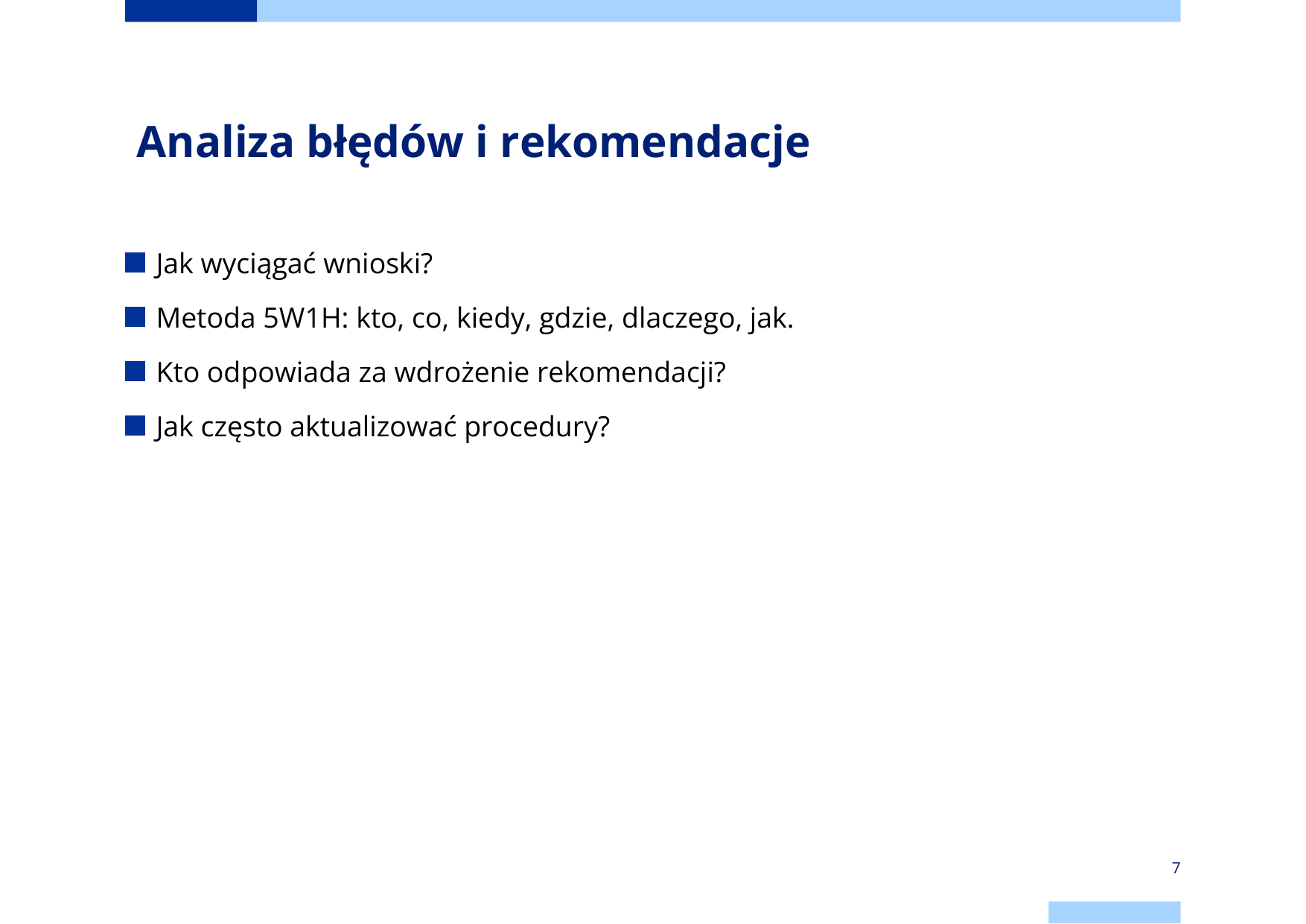

# Analiza błędów i rekomendacje
Jak wyciągać wnioski?
Metoda 5W1H: kto, co, kiedy, gdzie, dlaczego, jak.
Kto odpowiada za wdrożenie rekomendacji?
Jak często aktualizować procedury?
7